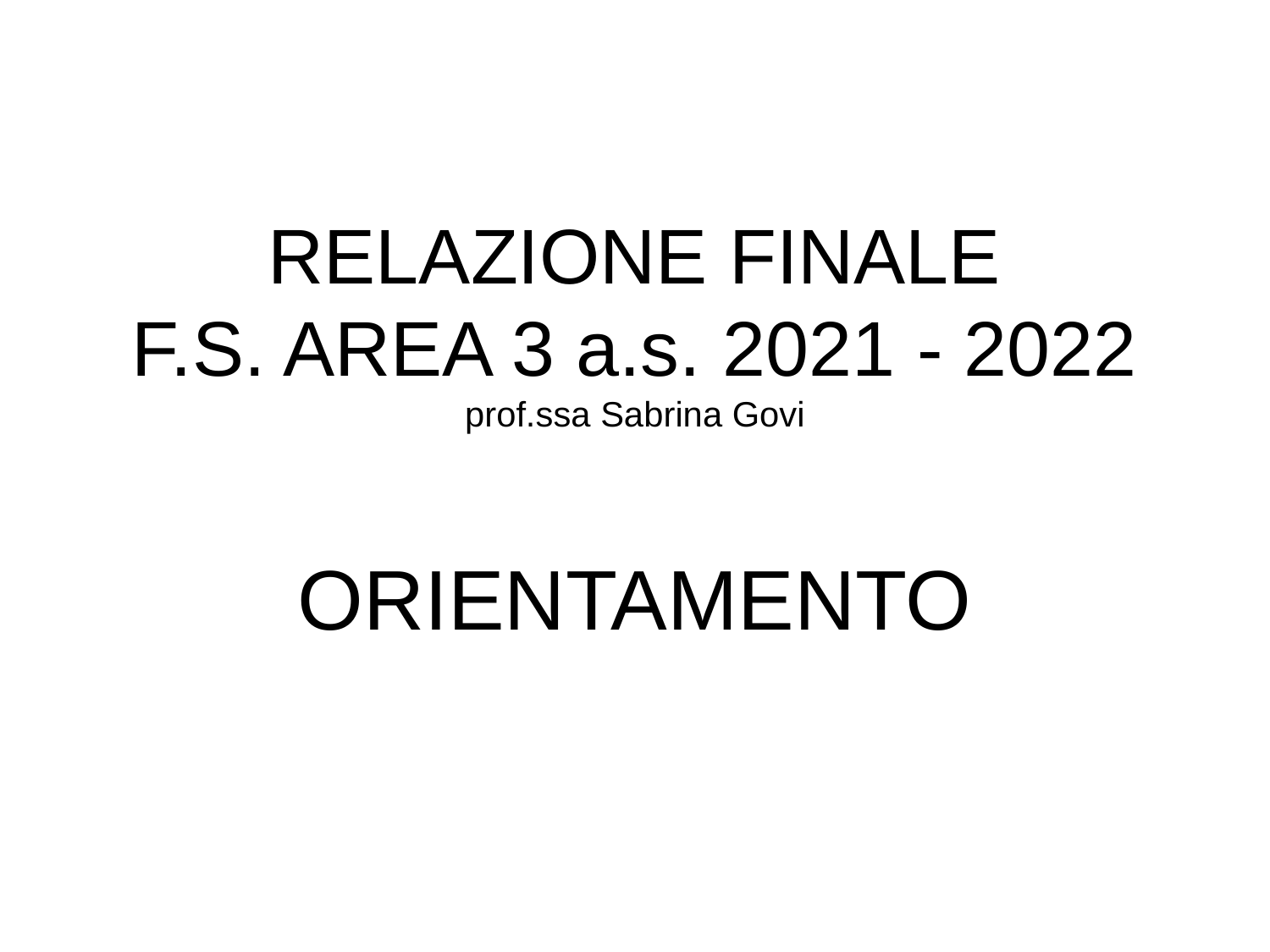

# RELAZIONE FINALE F.S. AREA 3 a.s. 2021 - 2022 prof.ssa Sabrina Govi
ORIENTAMENTO